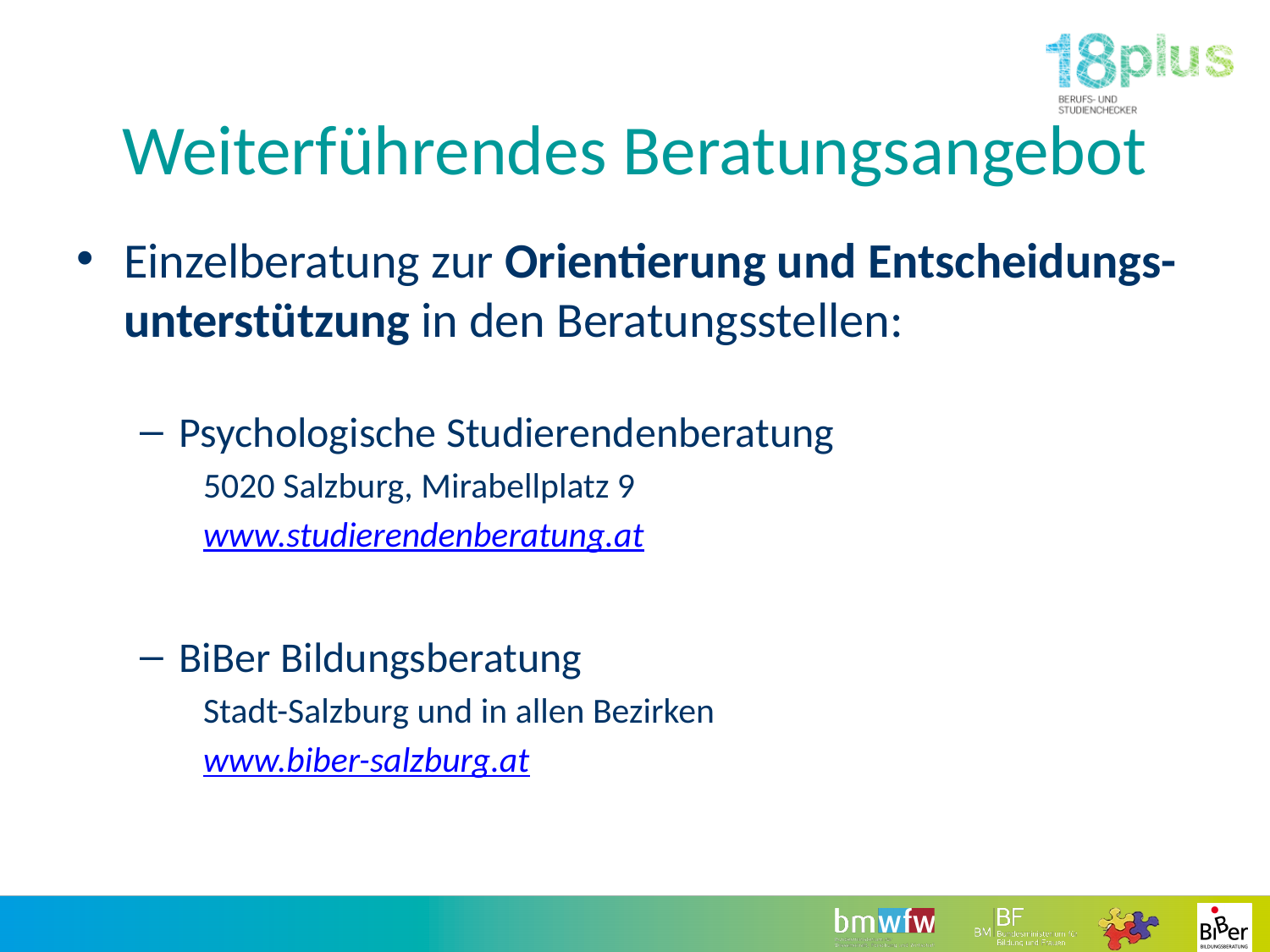

# Weiterführendes Beratungsangebot
Einzelberatung zur Orientierung und Entscheidungs-unterstützung in den Beratungsstellen:

Psychologische Studierendenberatung
5020 Salzburg, Mirabellplatz 9
www.studierendenberatung.at

BiBer Bildungsberatung
Stadt-Salzburg und in allen Bezirken
www.biber-salzburg.at